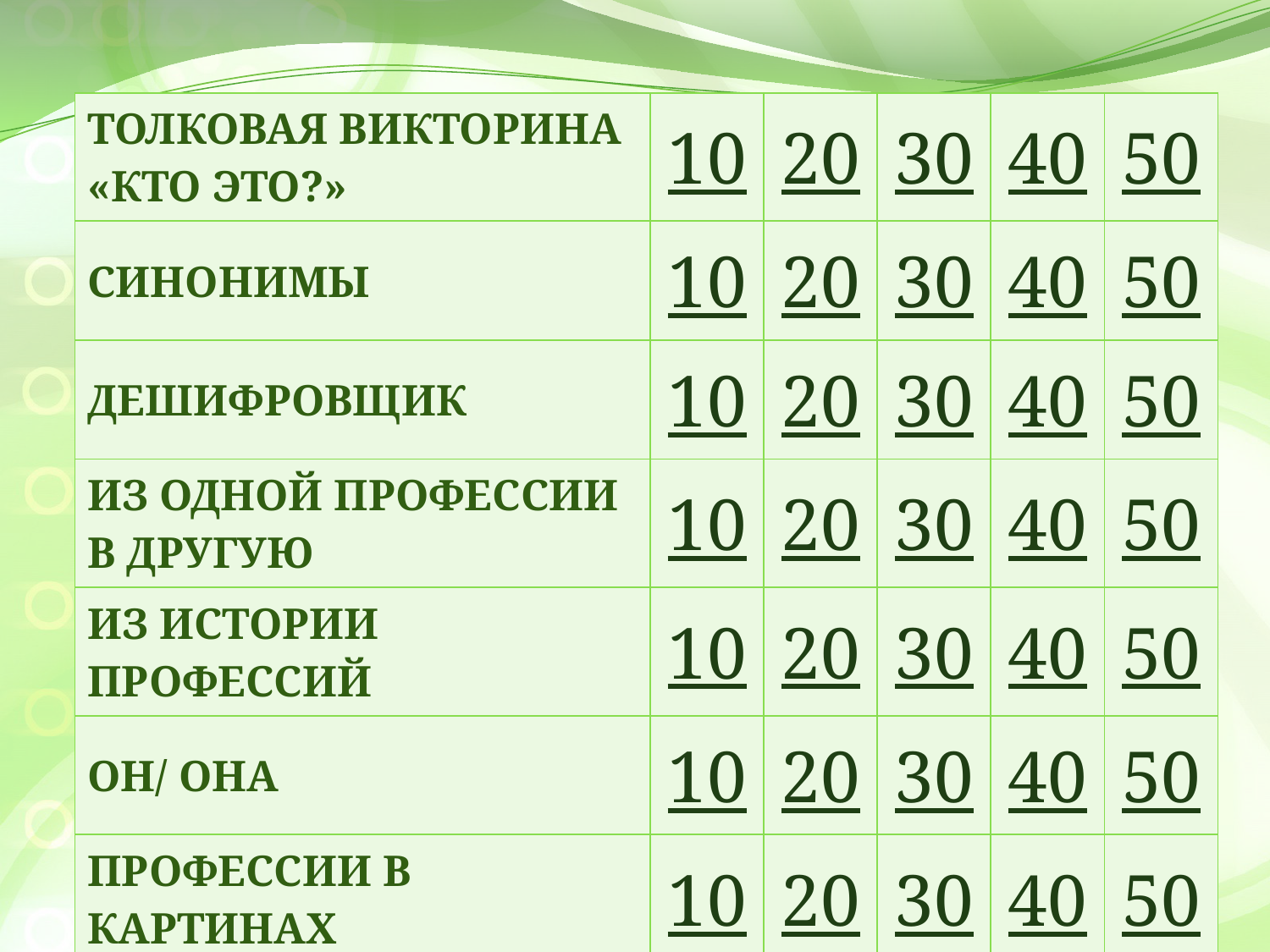

| ТОЛКОВАЯ ВИКТОРИНА «КТО ЭТО?» | 10 | 20 | 30 | 40 | 50 |
| --- | --- | --- | --- | --- | --- |
| СИНОНИМЫ | 10 | 20 | 30 | 40 | 50 |
| ДЕШИФРОВЩИК | 10 | 20 | 30 | 40 | 50 |
| ИЗ ОДНОЙ ПРОФЕССИИ В ДРУГУЮ | 10 | 20 | 30 | 40 | 50 |
| ИЗ ИСТОРИИ ПРОФЕССИЙ | 10 | 20 | 30 | 40 | 50 |
| ОН/ ОНА | 10 | 20 | 30 | 40 | 50 |
| ПРОФЕССИИ В КАРТИНАХ | 10 | 20 | 30 | 40 | 50 |